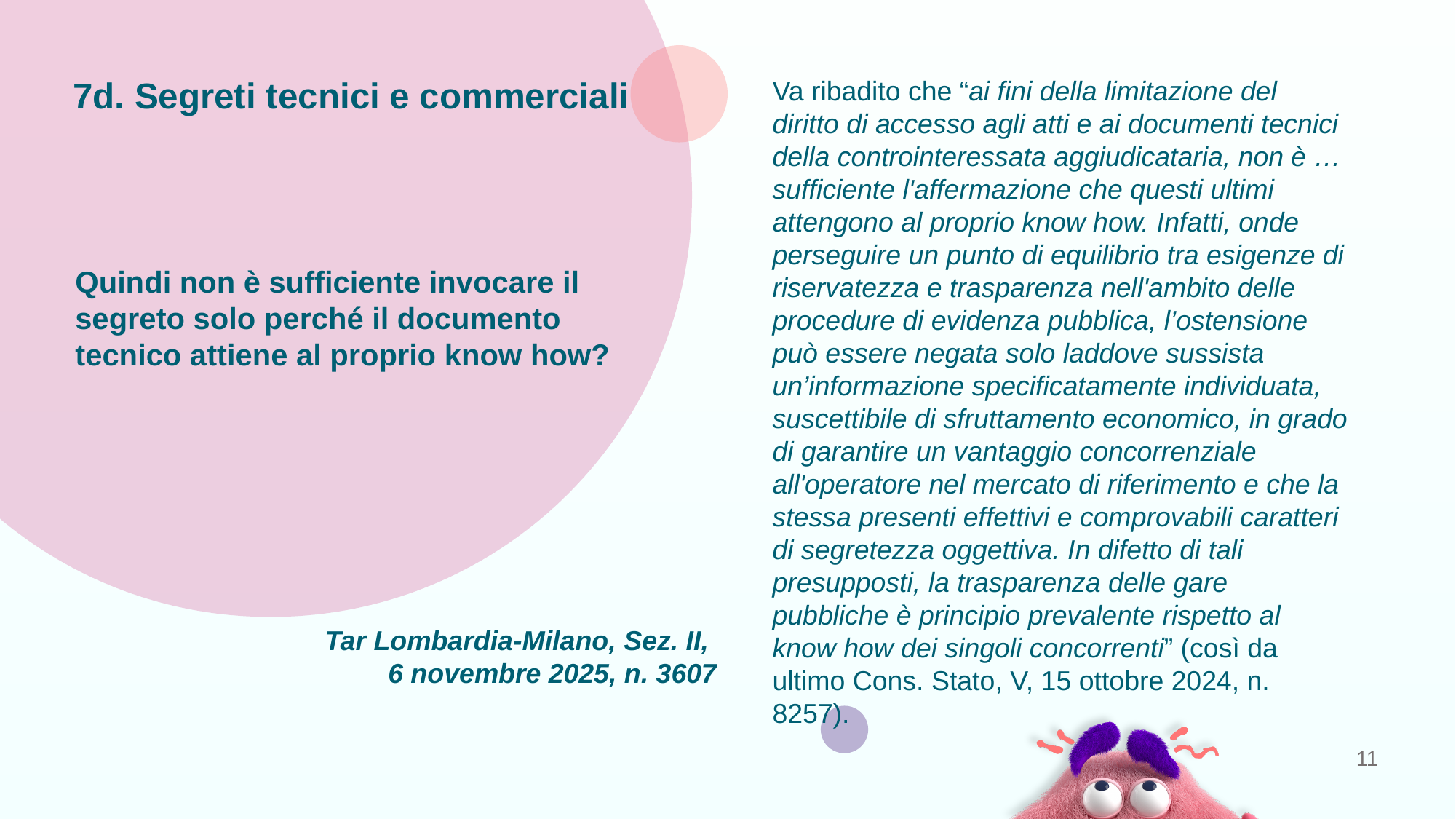

# 7d. Segreti tecnici e commerciali
Va ribadito che “ai fini della limitazione del diritto di accesso agli atti e ai documenti tecnici della controinteressata aggiudicataria, non è … sufficiente l'affermazione che questi ultimi attengono al proprio know how. Infatti, onde perseguire un punto di equilibrio tra esigenze di riservatezza e trasparenza nell'ambito delle procedure di evidenza pubblica, l’ostensione può essere negata solo laddove sussista un’informazione specificatamente individuata, suscettibile di sfruttamento economico, in grado di garantire un vantaggio concorrenziale all'operatore nel mercato di riferimento e che la stessa presenti effettivi e comprovabili caratteri di segretezza oggettiva. In difetto di tali presupposti, la trasparenza delle gare pubbliche è principio prevalente rispetto al know how dei singoli concorrenti” (così da ultimo Cons. Stato, V, 15 ottobre 2024, n. 8257).
Quindi non è sufficiente invocare il segreto solo perché il documento tecnico attiene al proprio know how?

Tar Lombardia-Milano, Sez. II,
6 novembre 2025, n. 3607

11